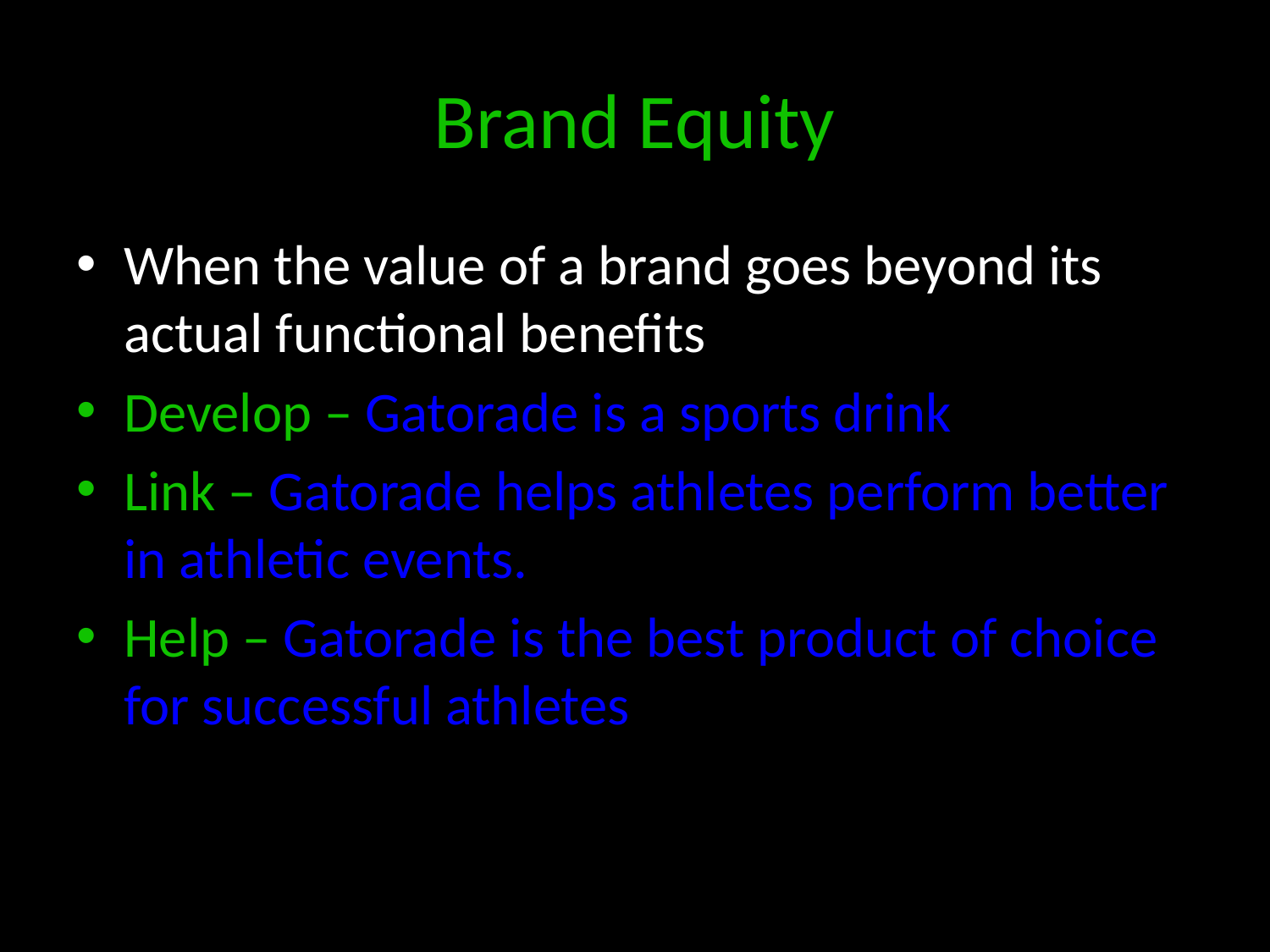

# Brand Equity
When the value of a brand goes beyond its actual functional benefits
Develop – Gatorade is a sports drink
Link – Gatorade helps athletes perform better in athletic events.
Help – Gatorade is the best product of choice for successful athletes